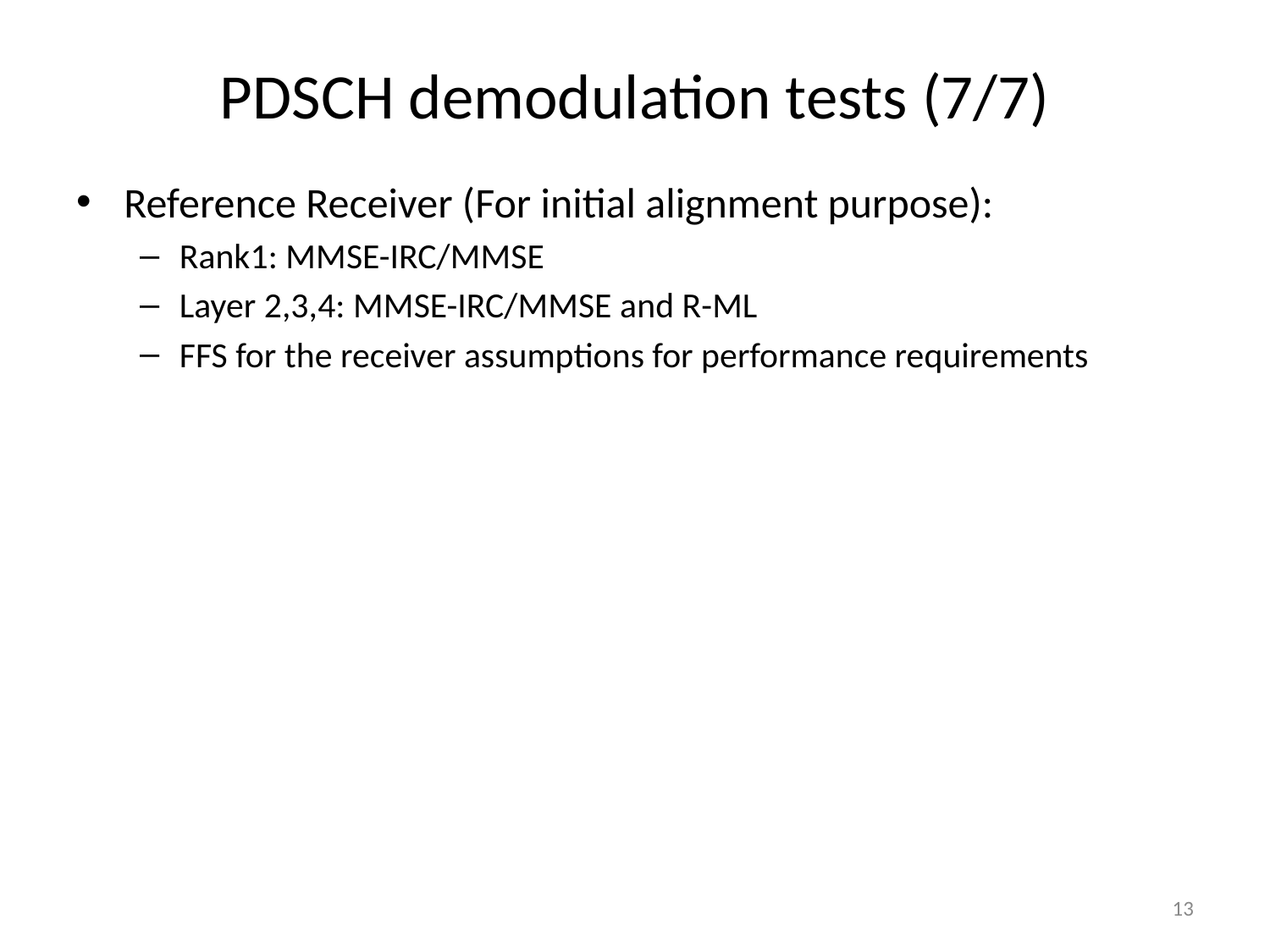

# PDSCH demodulation tests (7/7)
Reference Receiver (For initial alignment purpose):
Rank1: MMSE-IRC/MMSE
Layer 2,3,4: MMSE-IRC/MMSE and R-ML
FFS for the receiver assumptions for performance requirements

13